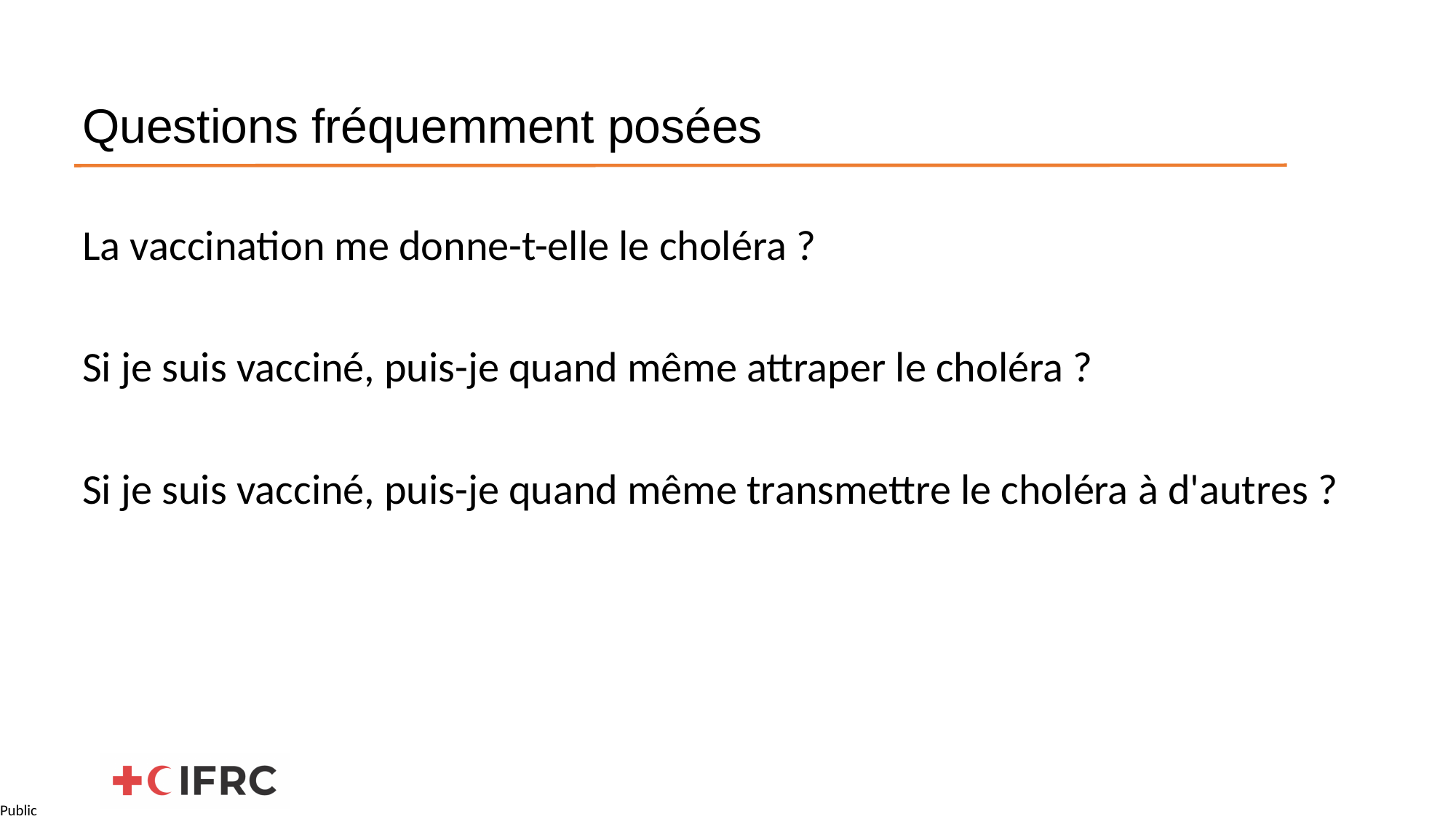

# Questions fréquemment posées
La vaccination me donne-t-elle le choléra ?

Si je suis vacciné, puis-je quand même attraper le choléra ?

Si je suis vacciné, puis-je quand même transmettre le choléra à d'autres ?